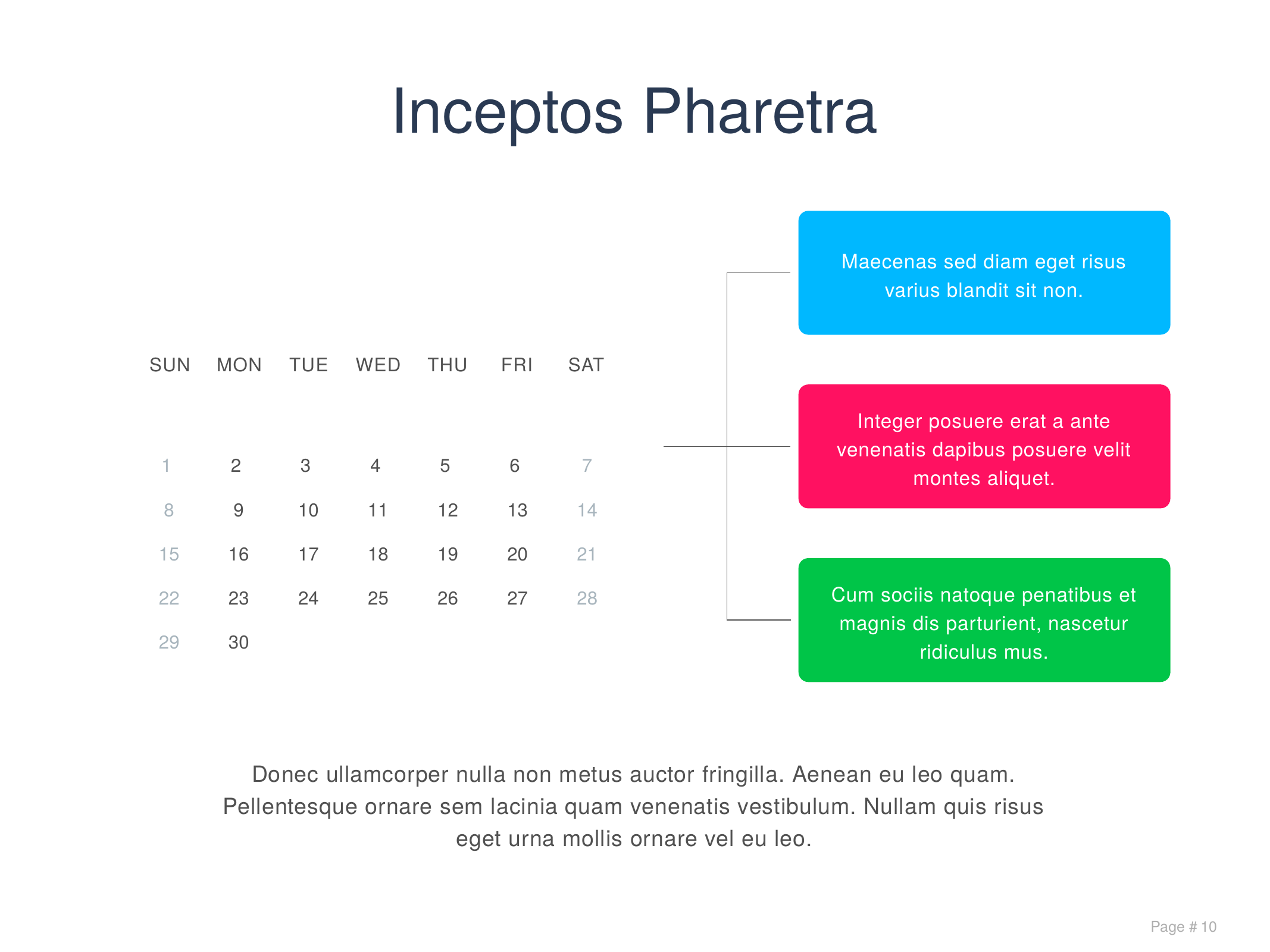

# Inceptos Pharetra

june

Sun
mon
tue
wed
thu
fri
sat
1
2
3
4
5
6
7

8
9
10
11
12
13
14
15
16
17
18
19
20
21

22
23
24
25
26
27
28
29
30
Donec ullamcorper nulla non metus auctor fringilla. Aenean eu leo quam. Pellentesque ornare sem lacinia quam venenatis vestibulum. Nullam quis risus eget urna mollis ornare vel eu leo.
Page #
10